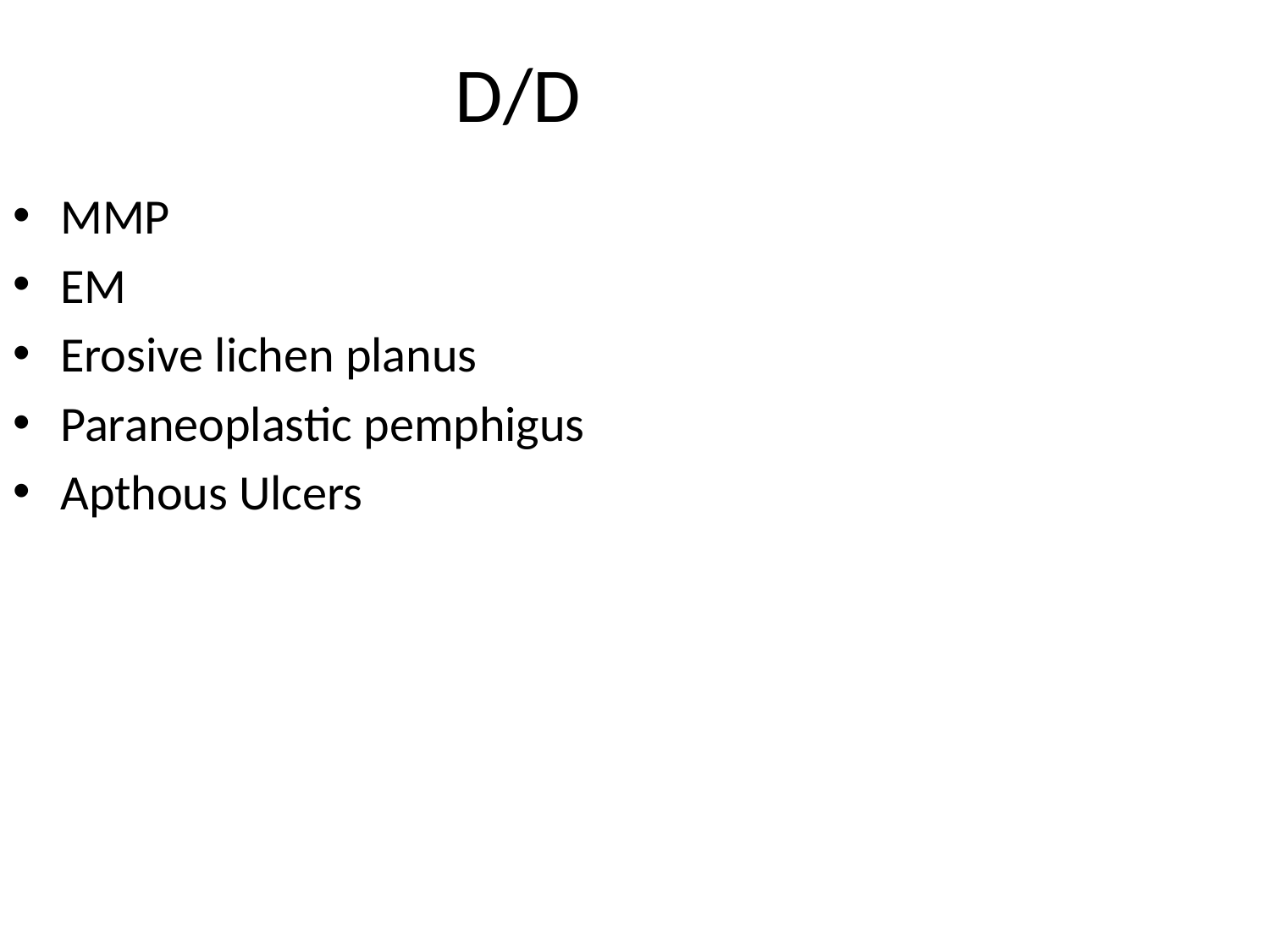

# D/D
MMP
EM
Erosive lichen planus
Paraneoplastic pemphigus
Apthous Ulcers